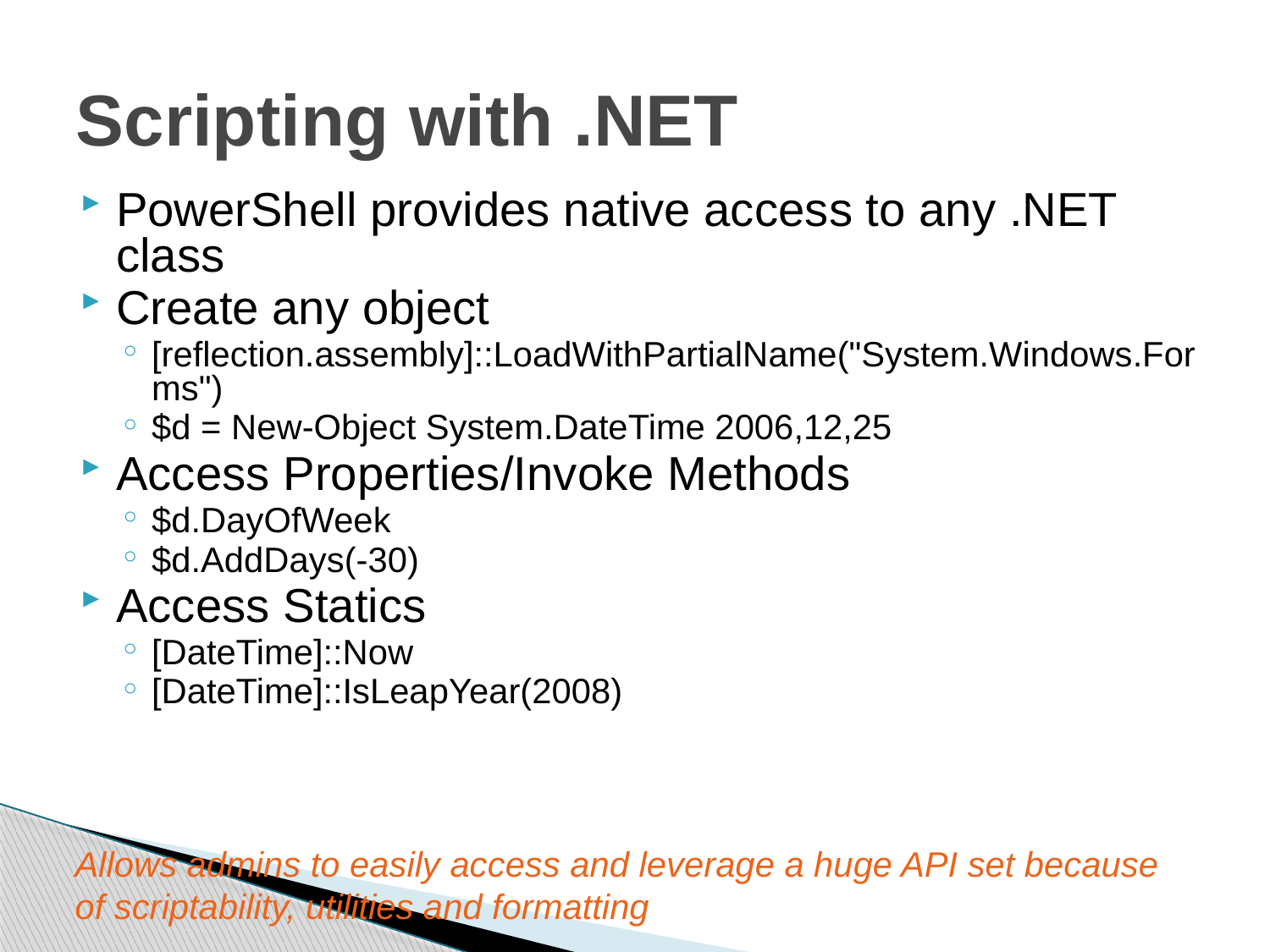

# Scripting with .NET
PowerShell provides native access to any .NET class
Create any object
[reflection.assembly]::LoadWithPartialName("System.Windows.Forms")
$d = New-Object System.DateTime 2006,12,25
Access Properties/Invoke Methods
$d.DayOfWeek
$d.AddDays(-30)
Access Statics
[DateTime]::Now
[DateTime]::IsLeapYear(2008)
Allows admins to easily access and leverage a huge API set because of scriptability, utilities and formatting